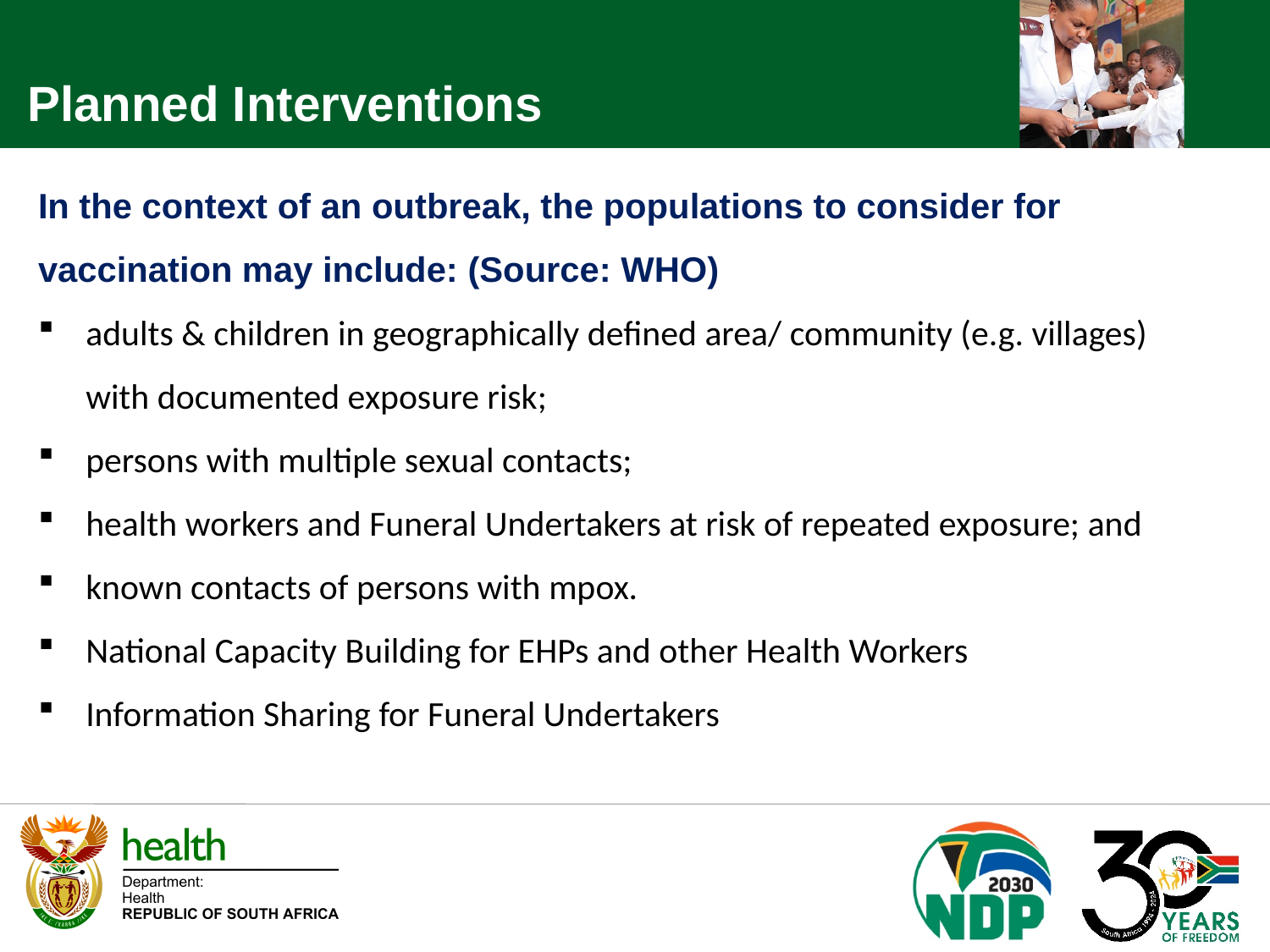

Planned Interventions
In the context of an outbreak, the populations to consider for vaccination may include: (Source: WHO)
adults & children in geographically defined area/ community (e.g. villages) with documented exposure risk;
persons with multiple sexual contacts;
health workers and Funeral Undertakers at risk of repeated exposure; and
known contacts of persons with mpox.
National Capacity Building for EHPs and other Health Workers
Information Sharing for Funeral Undertakers